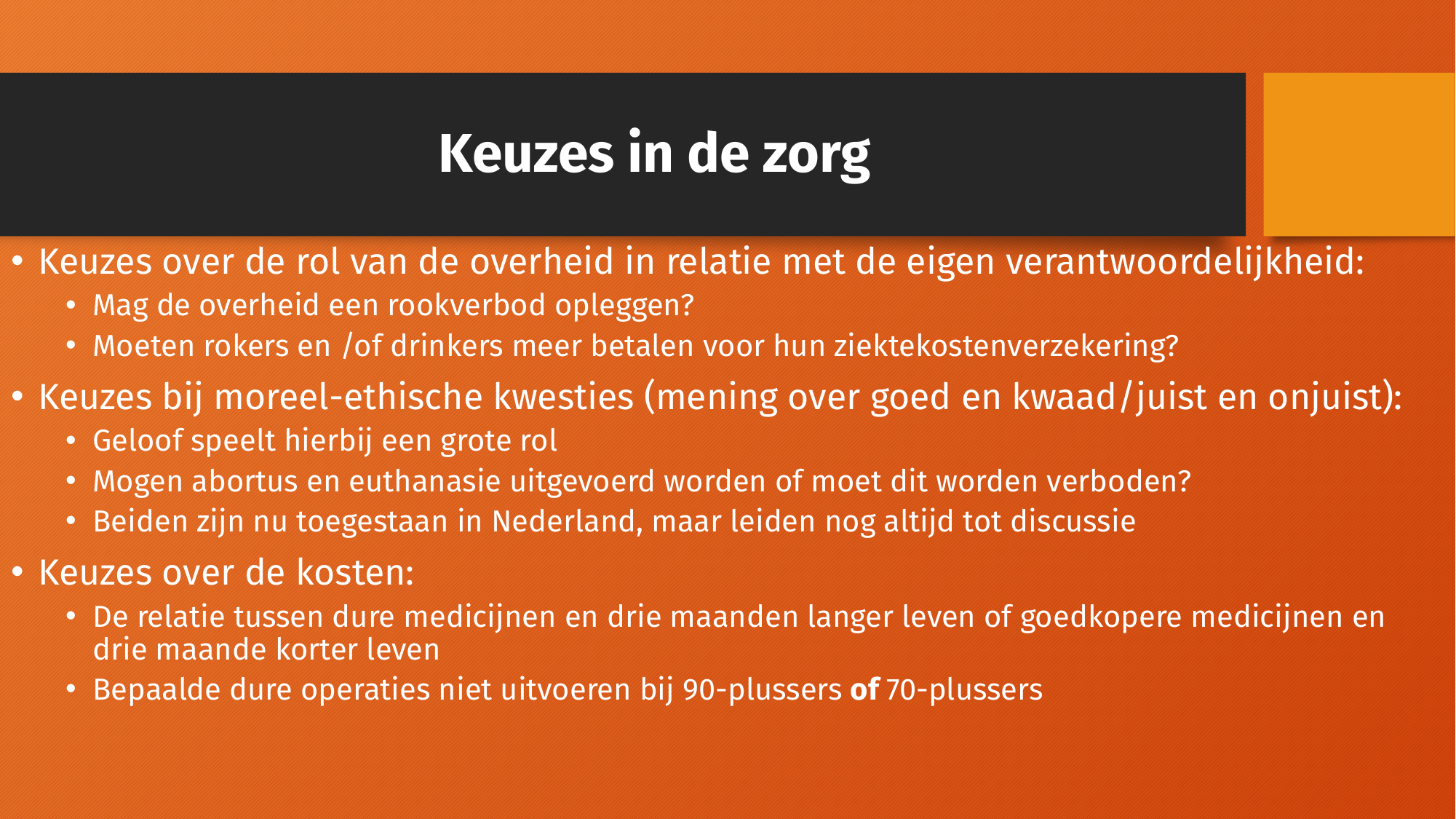

# Keuzes in de zorg
Keuzes over de rol van de overheid in relatie met de eigen verantwoordelijkheid:
Mag de overheid een rookverbod opleggen?
Moeten rokers en /of drinkers meer betalen voor hun ziektekostenverzekering?
Keuzes bij moreel-ethische kwesties (mening over goed en kwaad/juist en onjuist):
Geloof speelt hierbij een grote rol
Mogen abortus en euthanasie uitgevoerd worden of moet dit worden verboden?
Beiden zijn nu toegestaan in Nederland, maar leiden nog altijd tot discussie
Keuzes over de kosten:
De relatie tussen dure medicijnen en drie maanden langer leven of goedkopere medicijnen en drie maande korter leven
Bepaalde dure operaties niet uitvoeren bij 90-plussers of 70-plussers